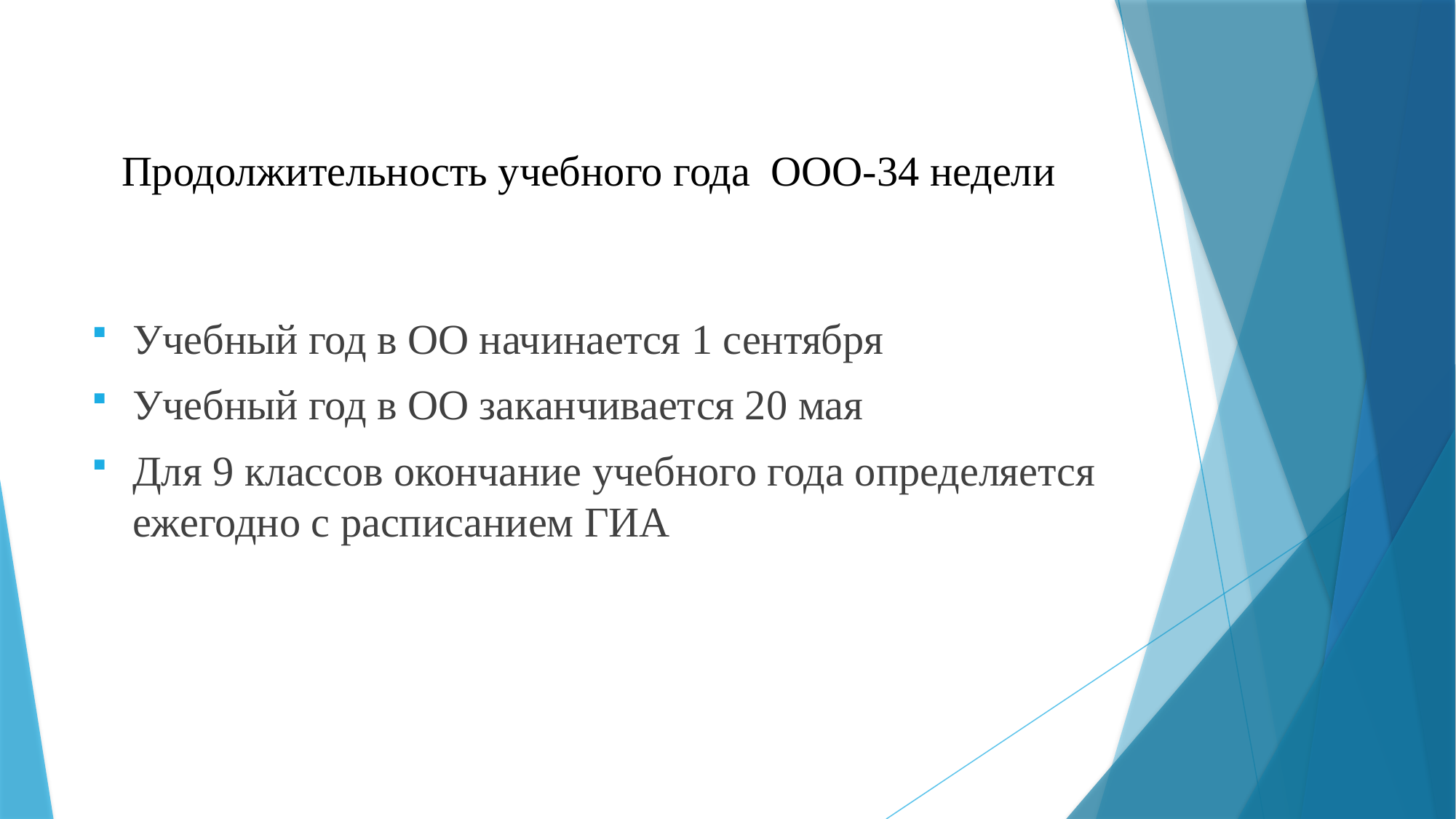

# Продолжительность учебного года  ООО-34 недели

Учебный год в ОО начинается 1 сентября
Учебный год в ОО заканчивается 20 мая
Для 9 классов окончание учебного года определяется ежегодно с расписанием ГИА